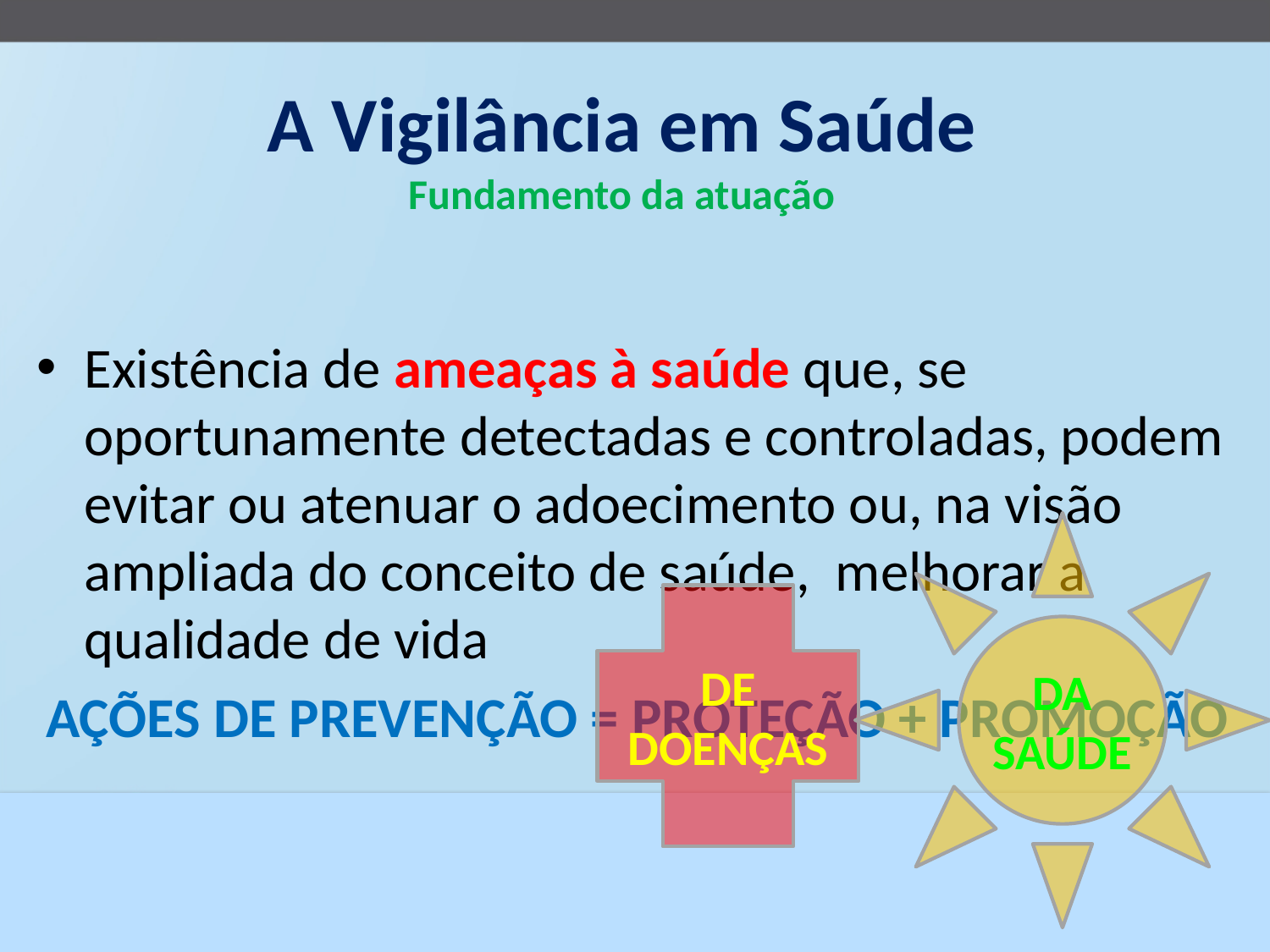

# A Vigilância em Saúde Fundamento da atuação
Existência de ameaças à saúde que, se oportunamente detectadas e controladas, podem evitar ou atenuar o adoecimento ou, na visão ampliada do conceito de saúde,  melhorar a qualidade de vida
AÇÕES DE PREVENÇÃO = PROTEÇÃO + PROMOÇÃO
DA SAÚDE
DE DOENÇAS